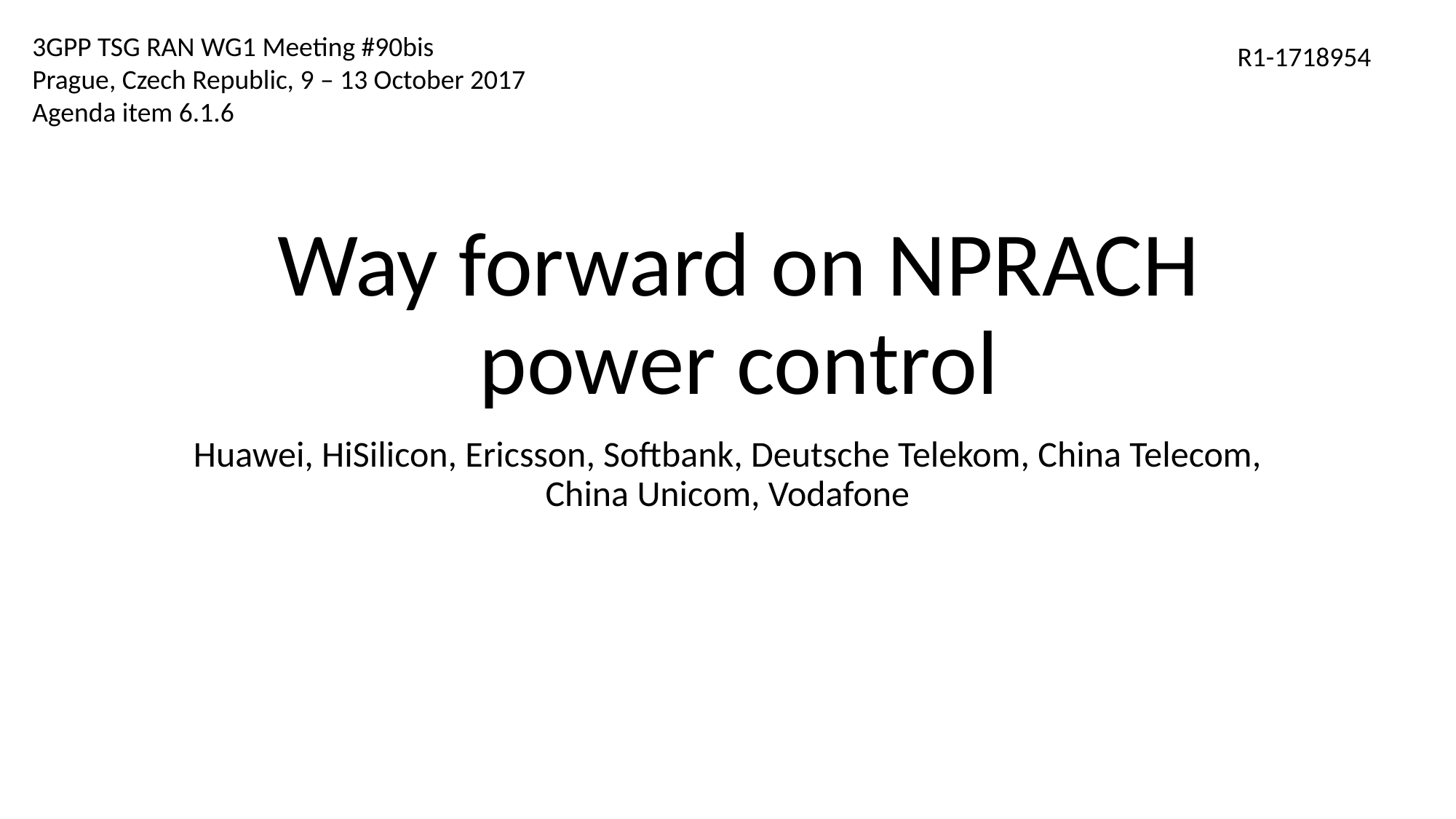

3GPP TSG RAN WG1 Meeting #90bis
Prague, Czech Republic, 9 – 13 October 2017
Agenda item 6.1.6
R1-1718954
# Way forward on NPRACH power control
Huawei, HiSilicon, Ericsson, Softbank, Deutsche Telekom, China Telecom, China Unicom, Vodafone